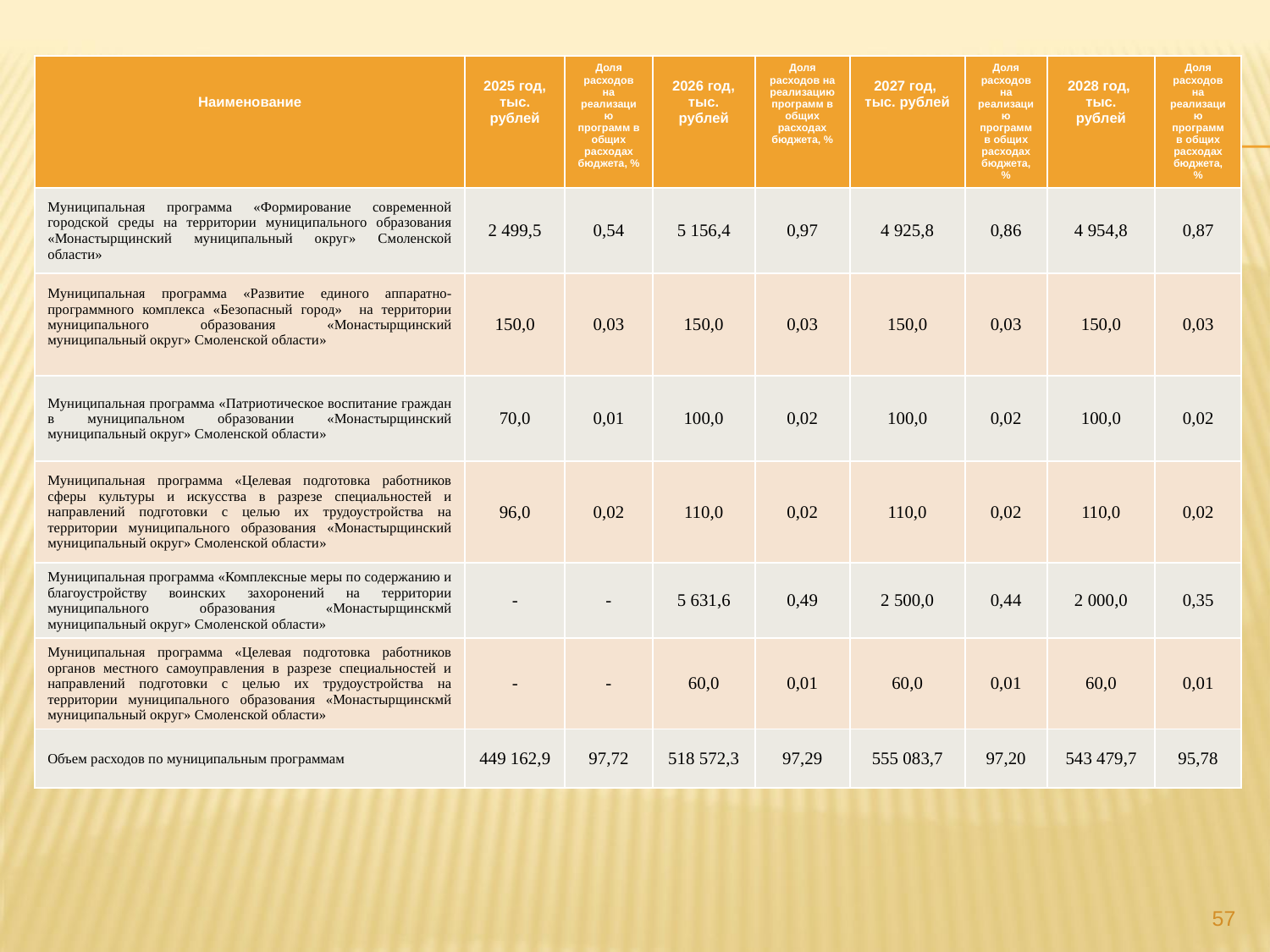

| Наименование | 2025 год, тыс. рублей | Доля расходов на реализацию программ в общих расходах бюджета, % | 2026 год, тыс. рублей | Доля расходов на реализацию программ в общих расходах бюджета, % | 2027 год, тыс. рублей | Доля расходов на реализацию программ в общих расходах бюджета, % | 2028 год, тыс. рублей | Доля расходов на реализацию программ в общих расходах бюджета, % |
| --- | --- | --- | --- | --- | --- | --- | --- | --- |
| Муниципальная программа «Формирование современной городской среды на территории муниципального образования «Монастырщинский муниципальный округ» Смоленской области» | 2 499,5 | 0,54 | 5 156,4 | 0,97 | 4 925,8 | 0,86 | 4 954,8 | 0,87 |
| Муниципальная программа «Развитие единого аппаратно-программного комплекса «Безопасный город» на территории муниципального образования «Монастырщинский муниципальный округ» Смоленской области» | 150,0 | 0,03 | 150,0 | 0,03 | 150,0 | 0,03 | 150,0 | 0,03 |
| Муниципальная программа «Патриотическое воспитание граждан в муниципальном образовании «Монастырщинский муниципальный округ» Смоленской области» | 70,0 | 0,01 | 100,0 | 0,02 | 100,0 | 0,02 | 100,0 | 0,02 |
| Муниципальная программа «Целевая подготовка работников сферы культуры и искусства в разрезе специальностей и направлений подготовки с целью их трудоустройства на территории муниципального образования «Монастырщинский муниципальный округ» Смоленской области» | 96,0 | 0,02 | 110,0 | 0,02 | 110,0 | 0,02 | 110,0 | 0,02 |
| Муниципальная программа «Комплексные меры по содержанию и благоустройству воинских захоронений на территории муниципального образования «Монастырщинскмй муниципальный округ» Смоленской области» | - | - | 5 631,6 | 0,49 | 2 500,0 | 0,44 | 2 000,0 | 0,35 |
| Муниципальная программа «Целевая подготовка работников органов местного самоуправления в разрезе специальностей и направлений подготовки с целью их трудоустройства на территории муниципального образования «Монастырщинскмй муниципальный округ» Смоленской области» | - | - | 60,0 | 0,01 | 60,0 | 0,01 | 60,0 | 0,01 |
| Объем расходов по муниципальным программам | 449 162,9 | 97,72 | 518 572,3 | 97,29 | 555 083,7 | 97,20 | 543 479,7 | 95,78 |
57